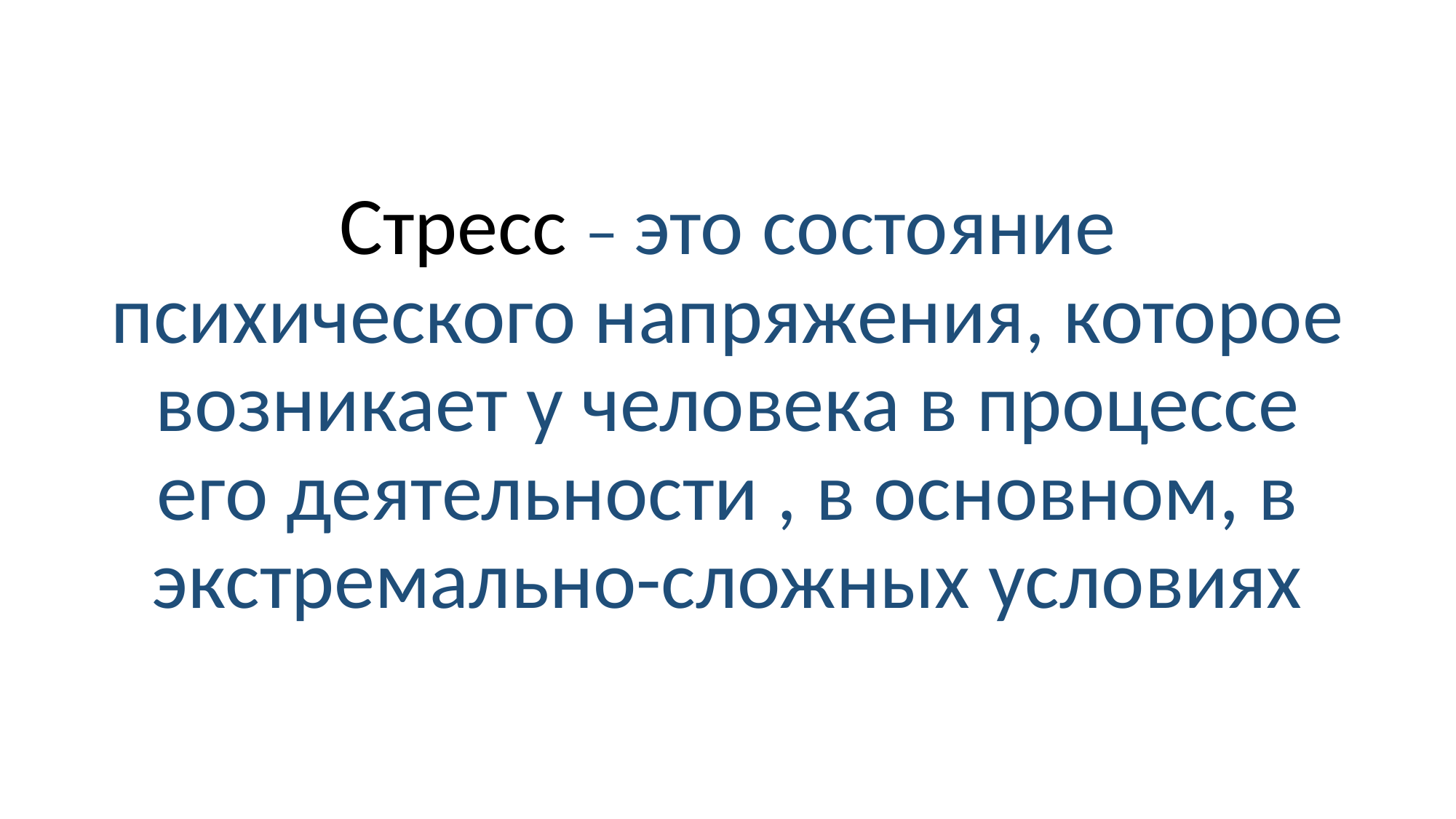

# Стресс – это состояние психического напряжения, которое возникает у человека в процессе его деятельности , в основном, в экстремально-сложных условиях